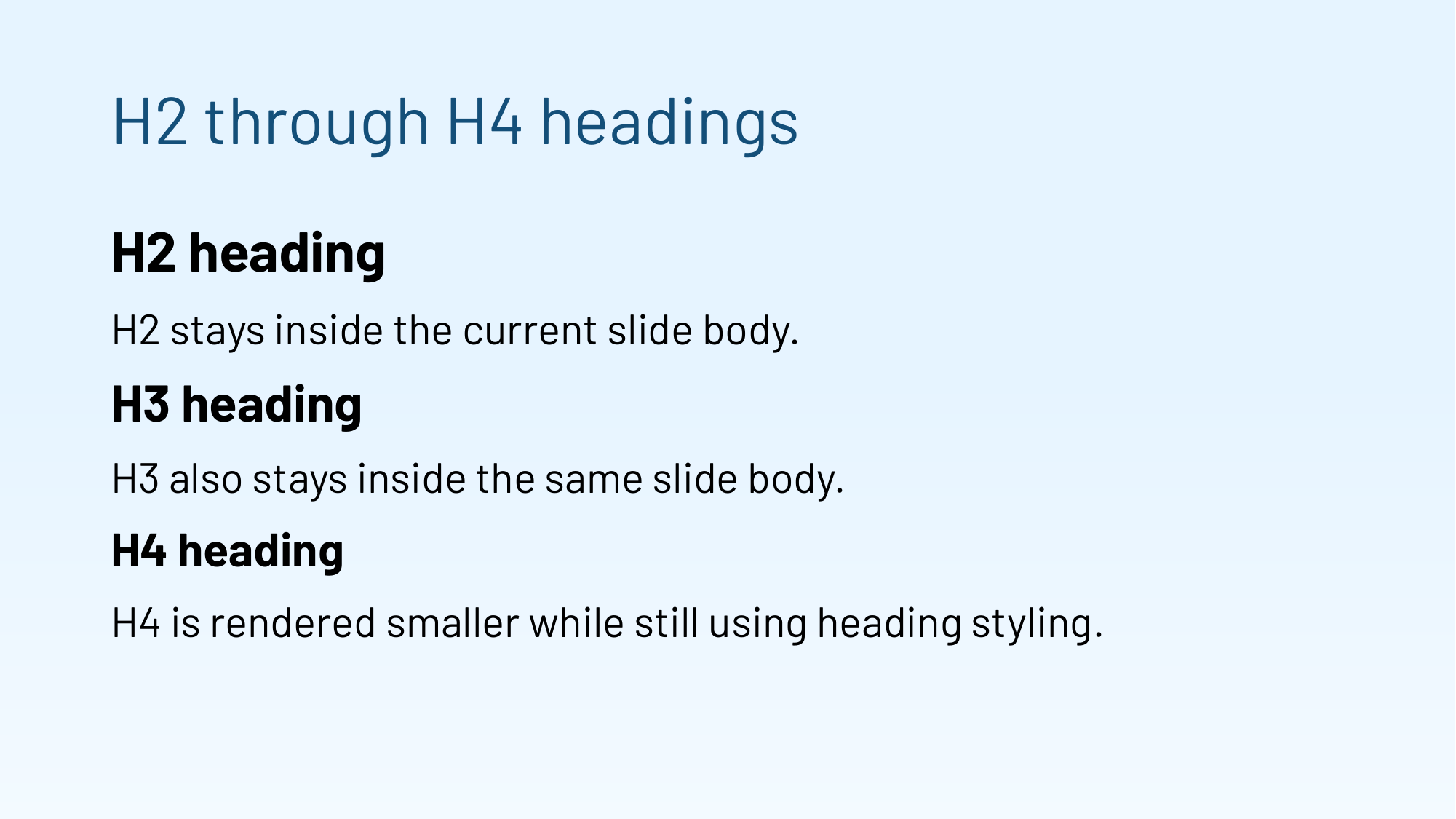

# H2 through H4 headings
H2 heading
H2 stays inside the current slide body.
H3 heading
H3 also stays inside the same slide body.
H4 heading
H4 is rendered smaller while still using heading styling.